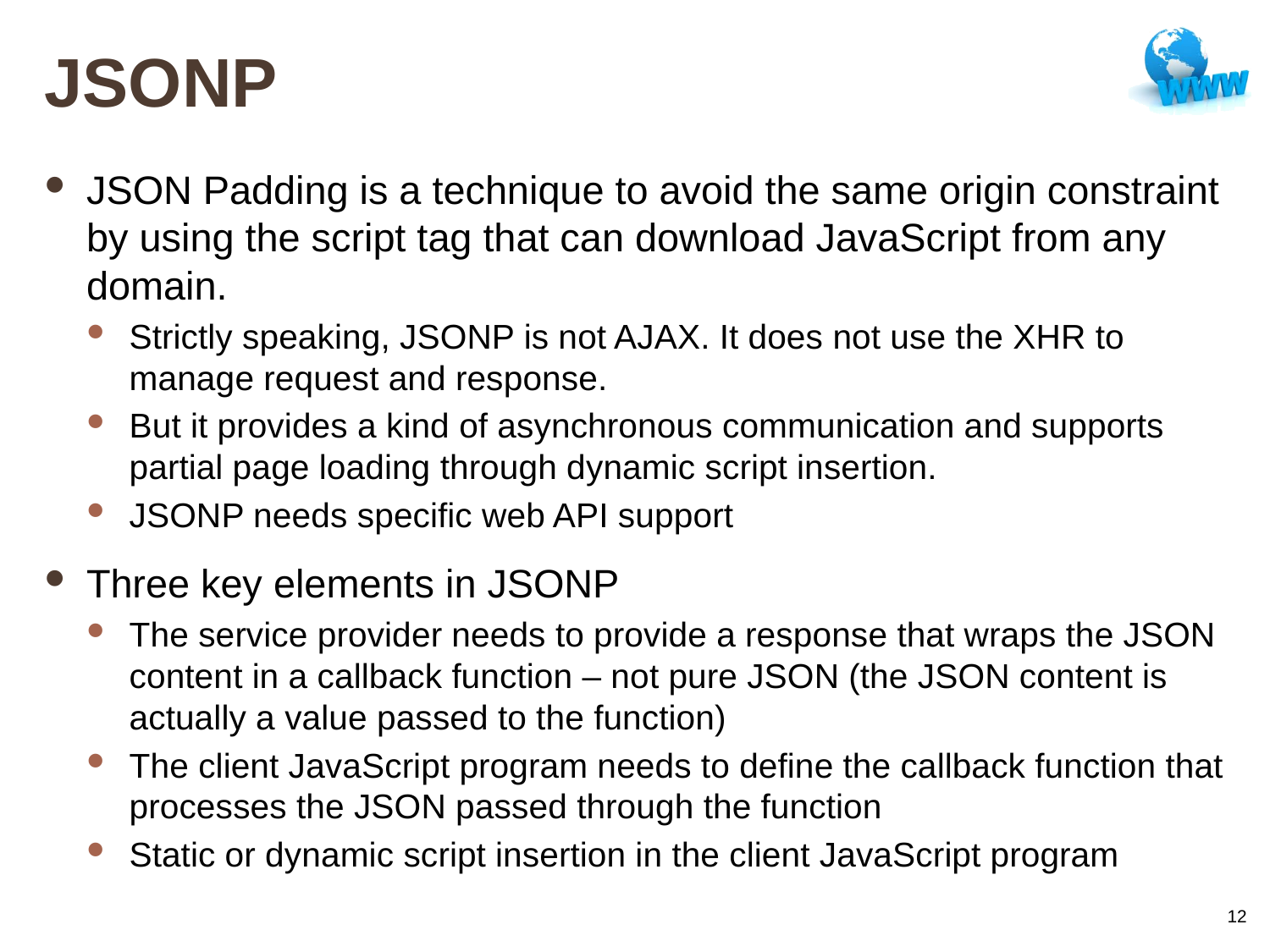

# JSONP
JSON Padding is a technique to avoid the same origin constraint by using the script tag that can download JavaScript from any domain.
Strictly speaking, JSONP is not AJAX. It does not use the XHR to manage request and response.
But it provides a kind of asynchronous communication and supports partial page loading through dynamic script insertion.
JSONP needs specific web API support
Three key elements in JSONP
The service provider needs to provide a response that wraps the JSON content in a callback function – not pure JSON (the JSON content is actually a value passed to the function)
The client JavaScript program needs to define the callback function that processes the JSON passed through the function
Static or dynamic script insertion in the client JavaScript program
12